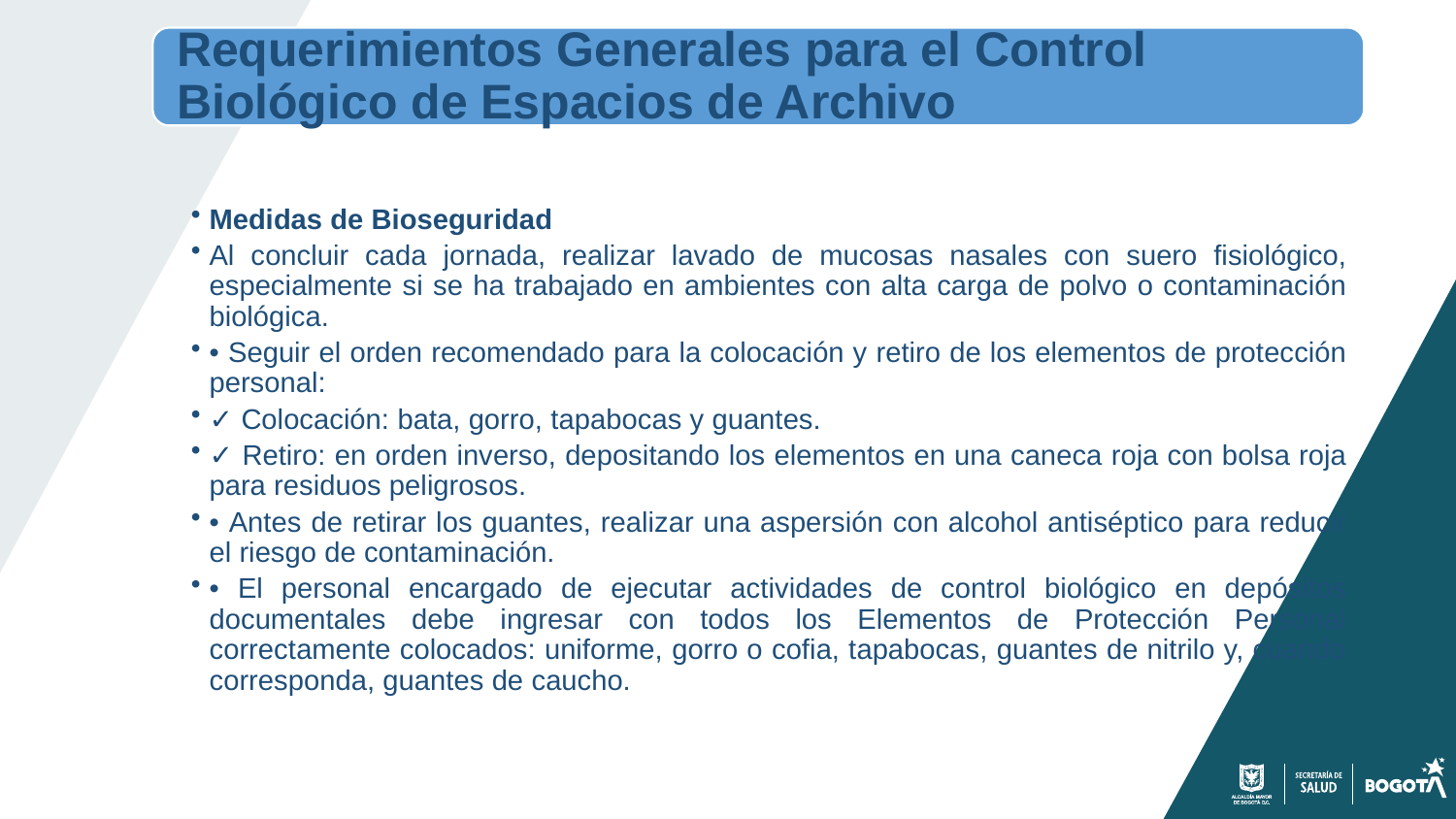

Requerimientos Generales para el Control Biológico de Espacios de Archivo

Medidas de Bioseguridad
Al concluir cada jornada, realizar lavado de mucosas nasales con suero fisiológico, especialmente si se ha trabajado en ambientes con alta carga de polvo o contaminación biológica.
• Seguir el orden recomendado para la colocación y retiro de los elementos de protección personal:
✓ Colocación: bata, gorro, tapabocas y guantes.
✓ Retiro: en orden inverso, depositando los elementos en una caneca roja con bolsa roja para residuos peligrosos.
• Antes de retirar los guantes, realizar una aspersión con alcohol antiséptico para reducir el riesgo de contaminación.
• El personal encargado de ejecutar actividades de control biológico en depósitos documentales debe ingresar con todos los Elementos de Protección Personal correctamente colocados: uniforme, gorro o cofia, tapabocas, guantes de nitrilo y, cuando corresponda, guantes de caucho.